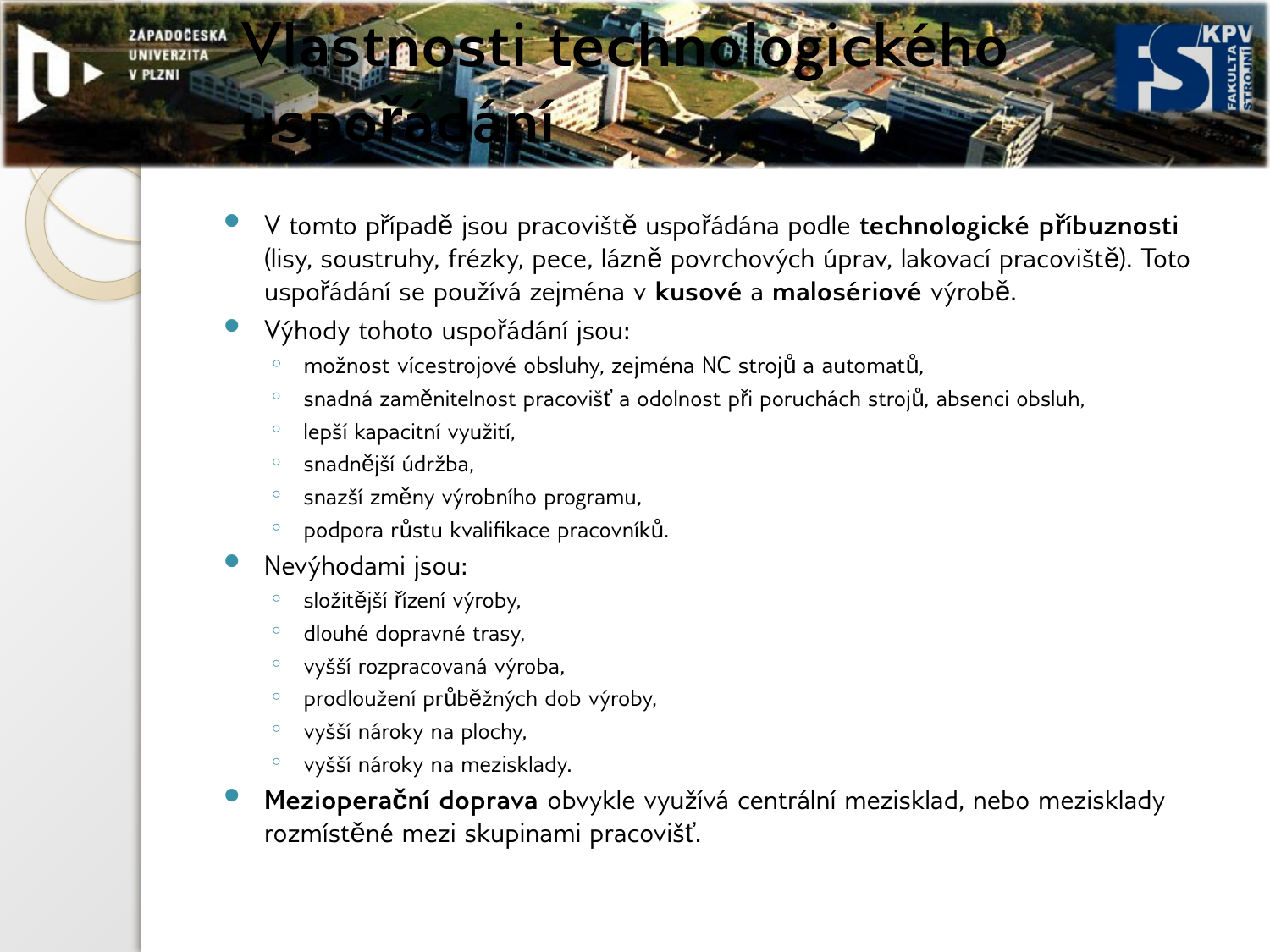

# Vlastnosti technologického uspořádání
V tomto případě jsou pracoviště uspořádána podle technologické příbuznosti (lisy, soustruhy, frézky, pece, lázně povrchových úprav, lakovací pracoviště). Toto uspořádání se používá zejména v kusové a malosériové výrobě.
Výhody tohoto uspořádání jsou:
možnost vícestrojové obsluhy, zejména NC strojů a automatů,
snadná zaměnitelnost pracovišť a odolnost při poruchách strojů, absenci obsluh,
lepší kapacitní využití,
snadnější údržba,
snazší změny výrobního programu,
podpora růstu kvalifikace pracovníků.
Nevýhodami jsou:
složitější řízení výroby,
dlouhé dopravné trasy,
vyšší rozpracovaná výroba,
prodloužení průběžných dob výroby,
vyšší nároky na plochy,
vyšší nároky na mezisklady.
Mezioperační doprava obvykle využívá centrální mezisklad, nebo mezisklady rozmístěné mezi skupinami pracovišť.